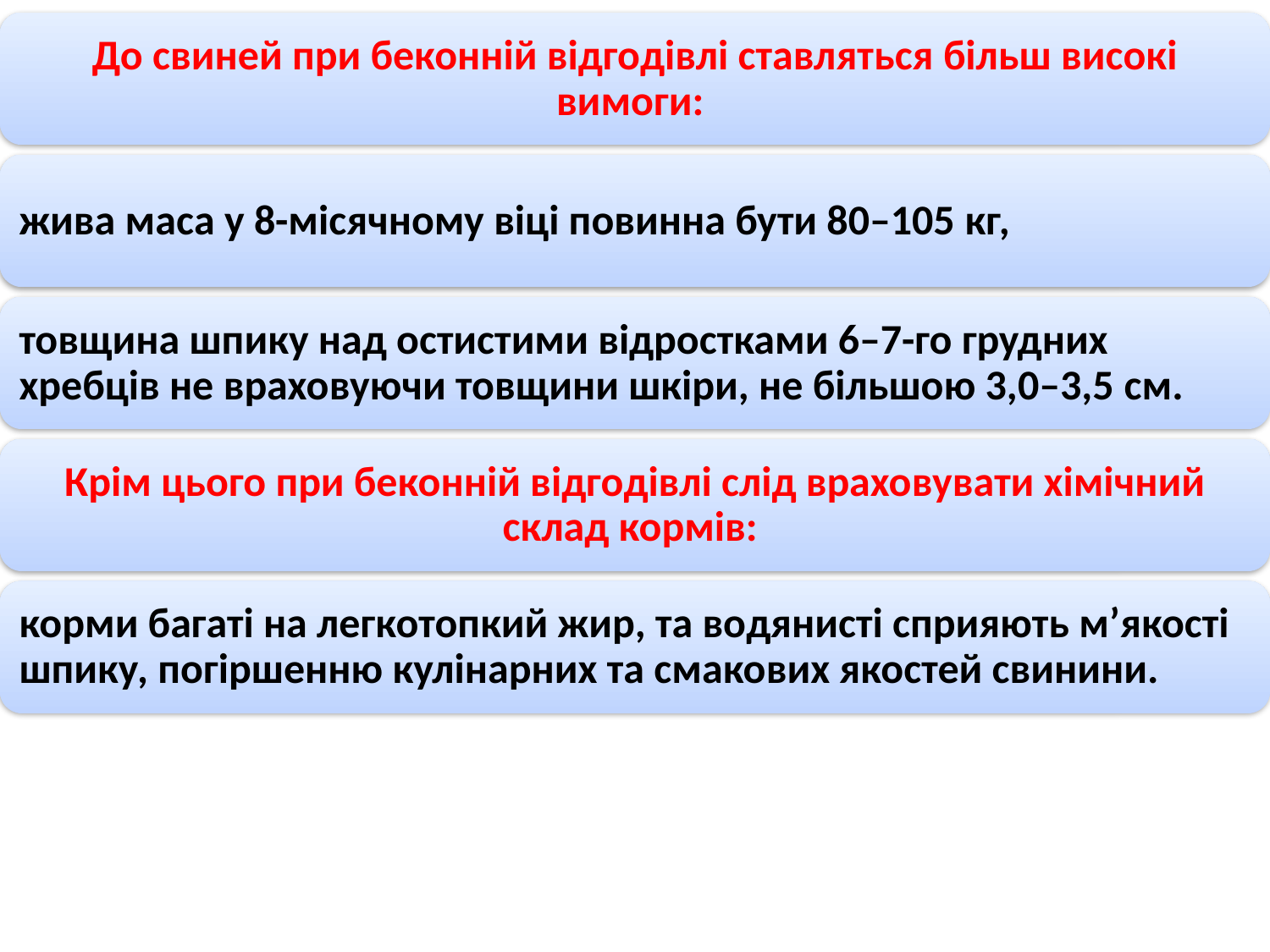

До свиней при беконній відгодівлі ставляться більш високі вимоги:
жива маса у 8-місячному віці повинна бути 80–105 кг,
товщина шпику над остистими відростками 6–7-го грудних хребців не враховуючи товщини шкіри, не більшою 3,0–3,5 см.
Крім цього при беконній відгодівлі слід враховувати хімічний склад кормів:
корми багаті на легкотопкий жир, та водянисті сприяють м’якості шпику, погіршенню кулінарних та смакових якостей свинини.